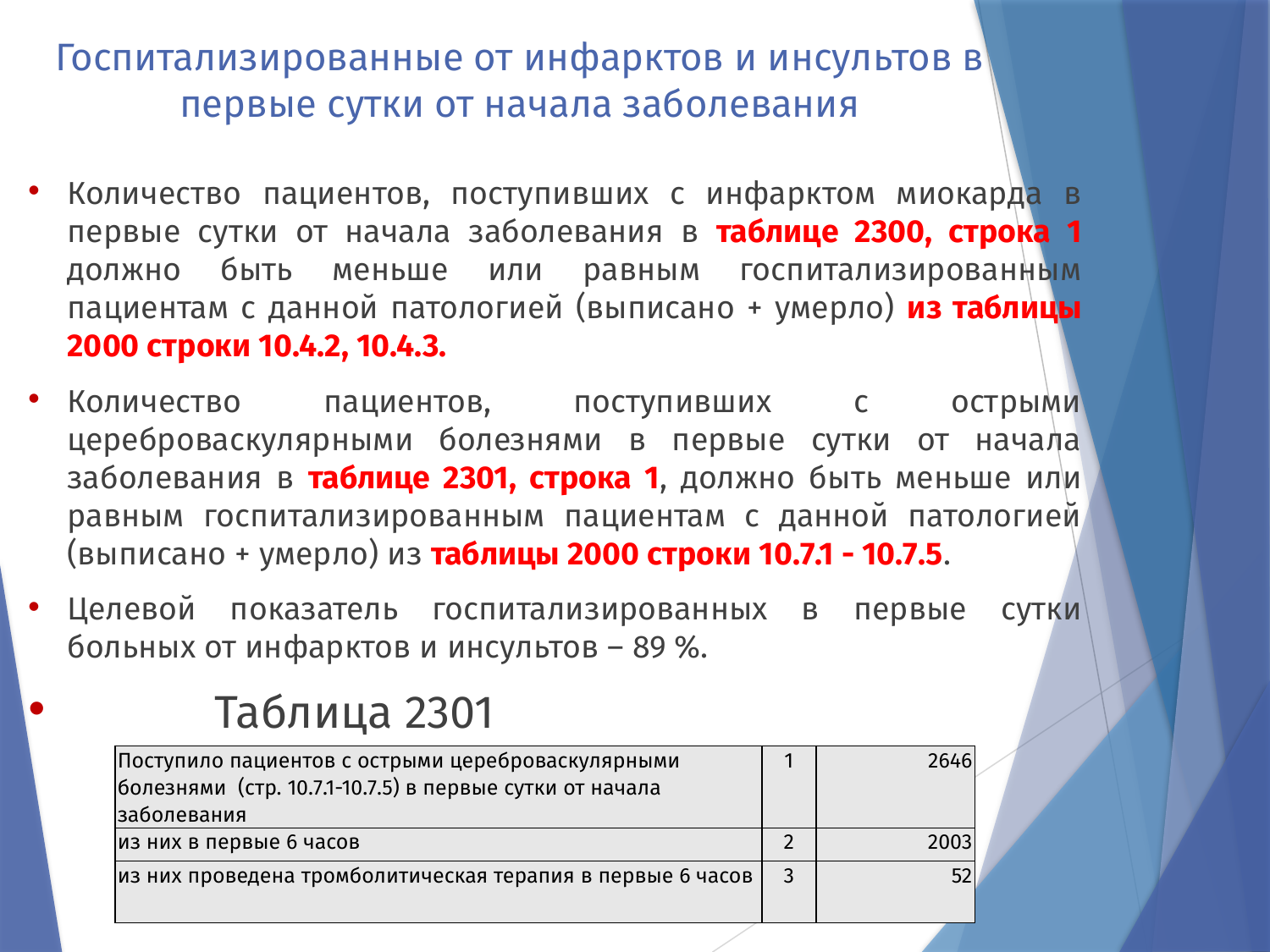

# Госпитализированные от инфарктов и инсультов в первые сутки от начала заболевания
Количество пациентов, поступивших с инфарктом миокарда в первые сутки от начала заболевания в таблице 2300, строка 1 должно быть меньше или равным госпитализированным пациентам с данной патологией (выписано + умерло) из таблицы 2000 строки 10.4.2, 10.4.3.
Количество пациентов, поступивших с острыми цереброваскулярными болезнями в первые сутки от начала заболевания в таблице 2301, строка 1, должно быть меньше или равным госпитализированным пациентам с данной патологией (выписано + умерло) из таблицы 2000 строки 10.7.1 - 10.7.5.
Целевой показатель госпитализированных в первые сутки больных от инфарктов и инсультов – 89 %.
            Таблица 2301

| Поступило пациентов с острыми цереброваскулярными болезнями (стр. 10.7.1-10.7.5) в первые сутки от начала заболевания | 1 | 2646 |
| --- | --- | --- |
| из них в первые 6 часов | 2 | 2003 |
| из них проведена тромболитическая терапия в первые 6 часов | 3 | 52 |